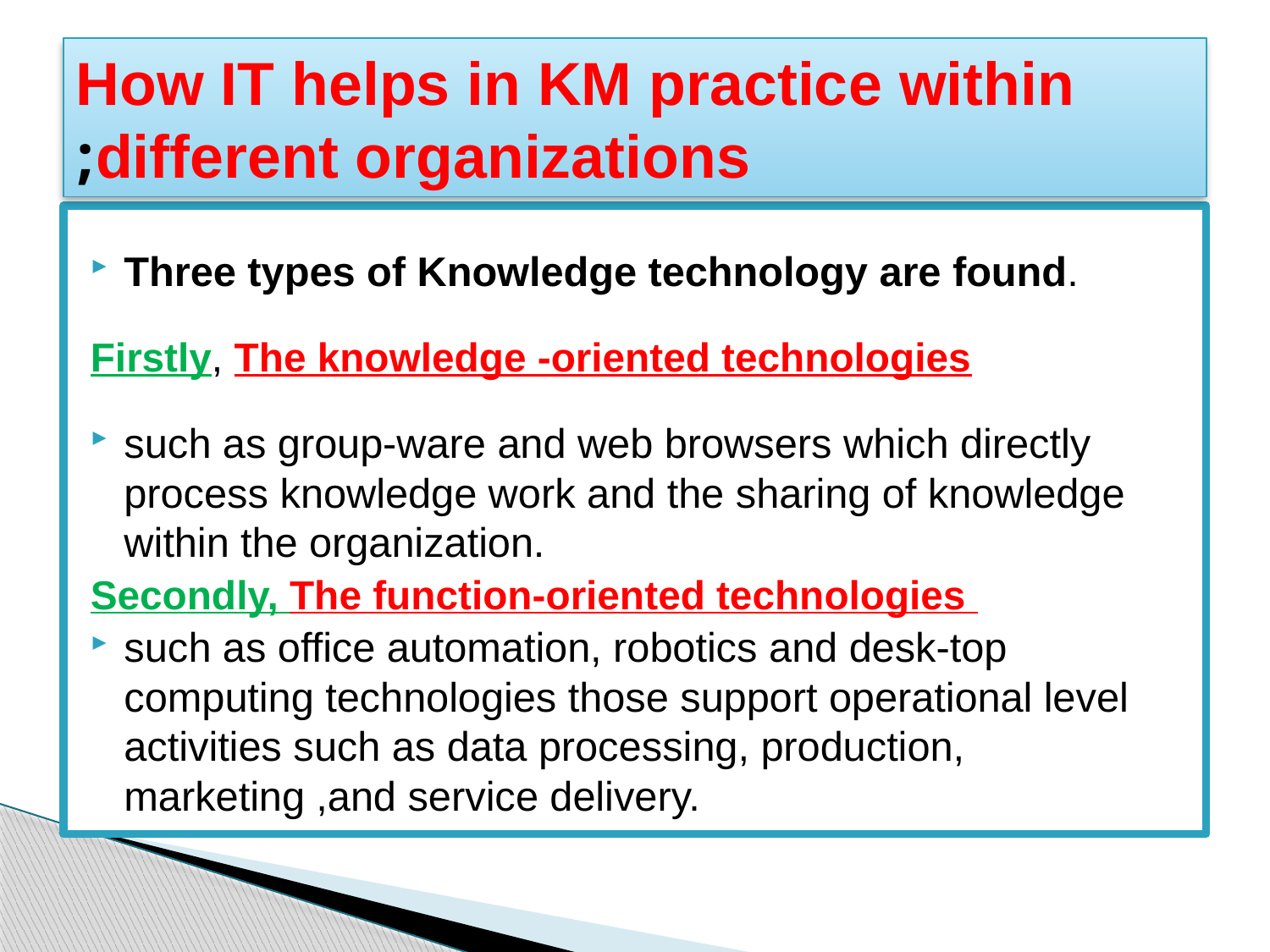

# How IT helps in KM practice within different organizations;

Three types of Knowledge technology are found.

Firstly, The knowledge -oriented technologies

such as group-ware and web browsers which directly process knowledge work and the sharing of knowledge within the organization.
Secondly, The function-oriented technologies
such as office automation, robotics and desk-top computing technologies those support operational level activities such as data processing, production, marketing ,and service delivery.